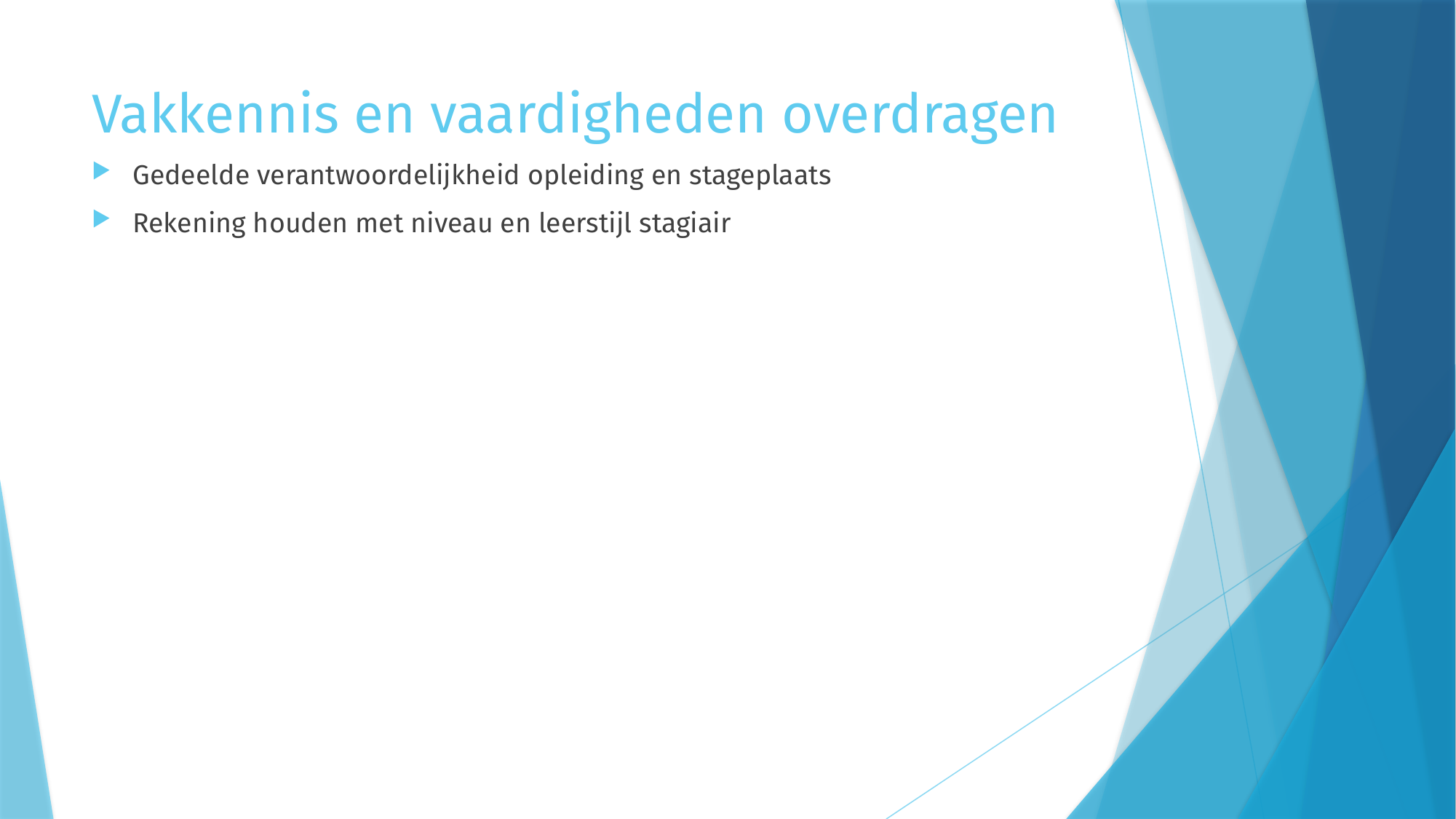

# Vakkennis en vaardigheden overdragen
Gedeelde verantwoordelijkheid opleiding en stageplaats
Rekening houden met niveau en leerstijl stagiair